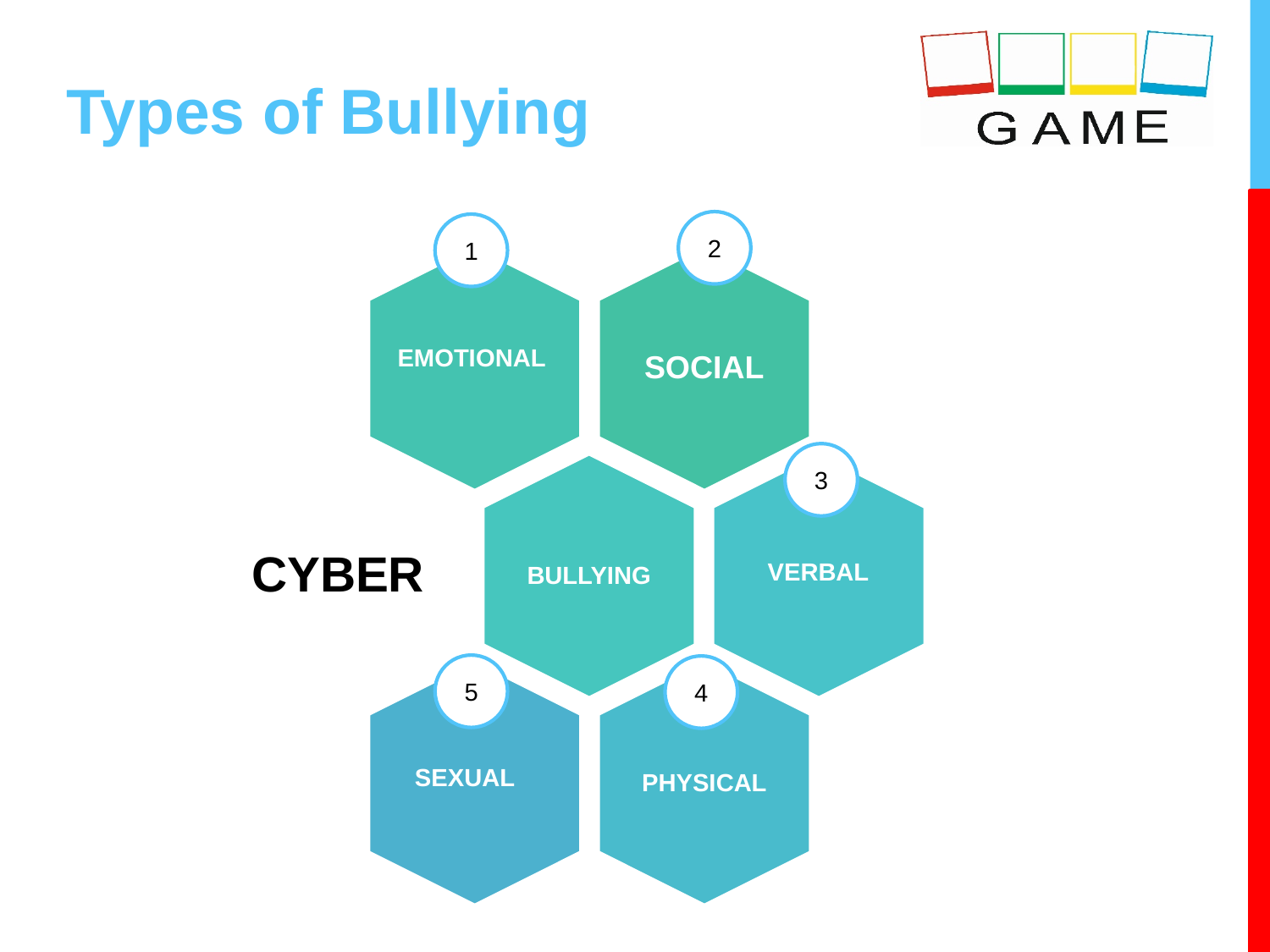

# Types of Bullying
2
1

SOCIAL

BULLYING

CYBER

PHYSICAL

EMOTIONAL
3
VERBAL
5
4
SEXUAL